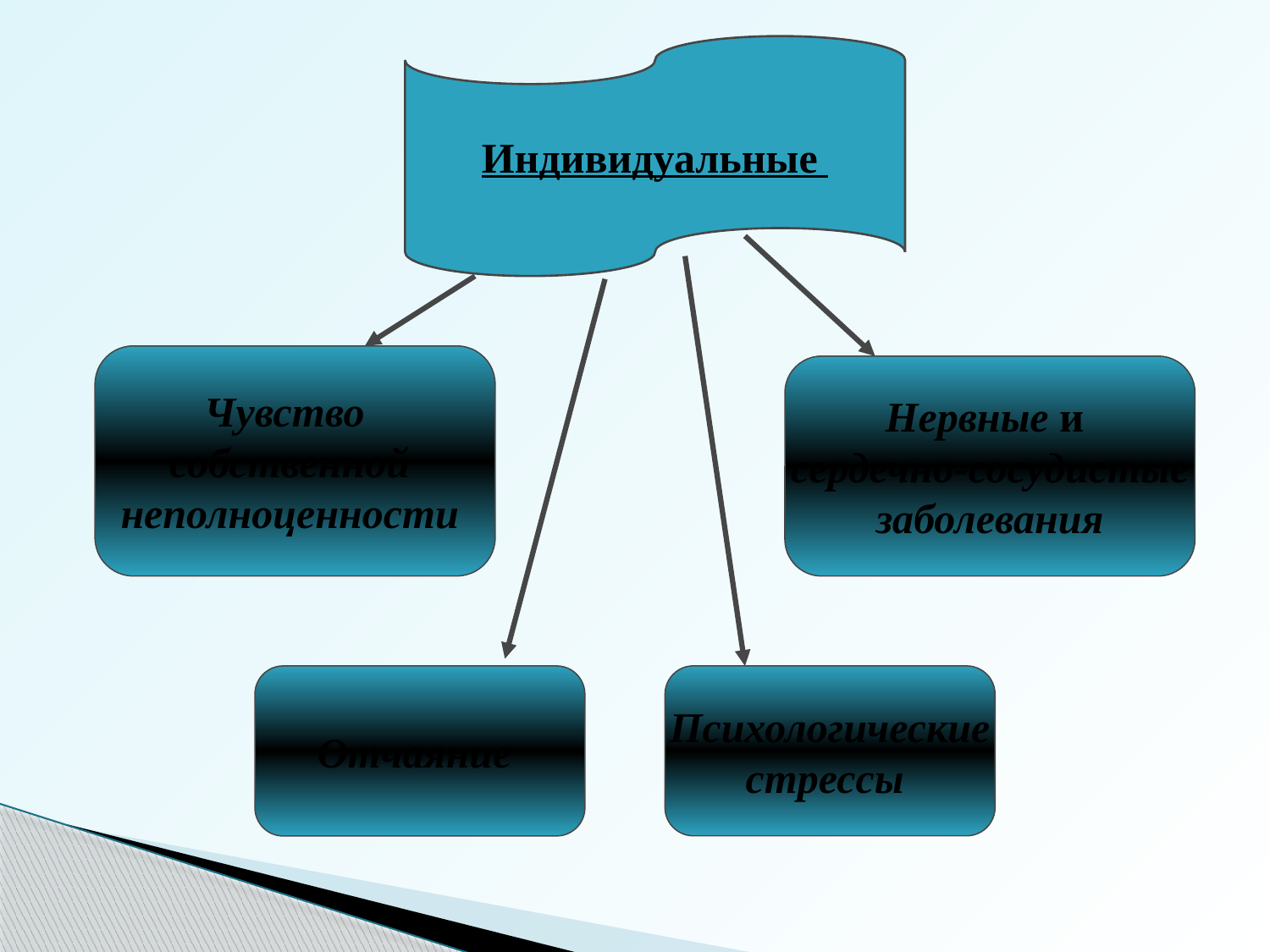

Индивидуальные
#

Чувство
собственной
неполноценности

Нервные и
сердечно-сосудистые
 заболевания

Отчаяние
  Психологические
стрессы